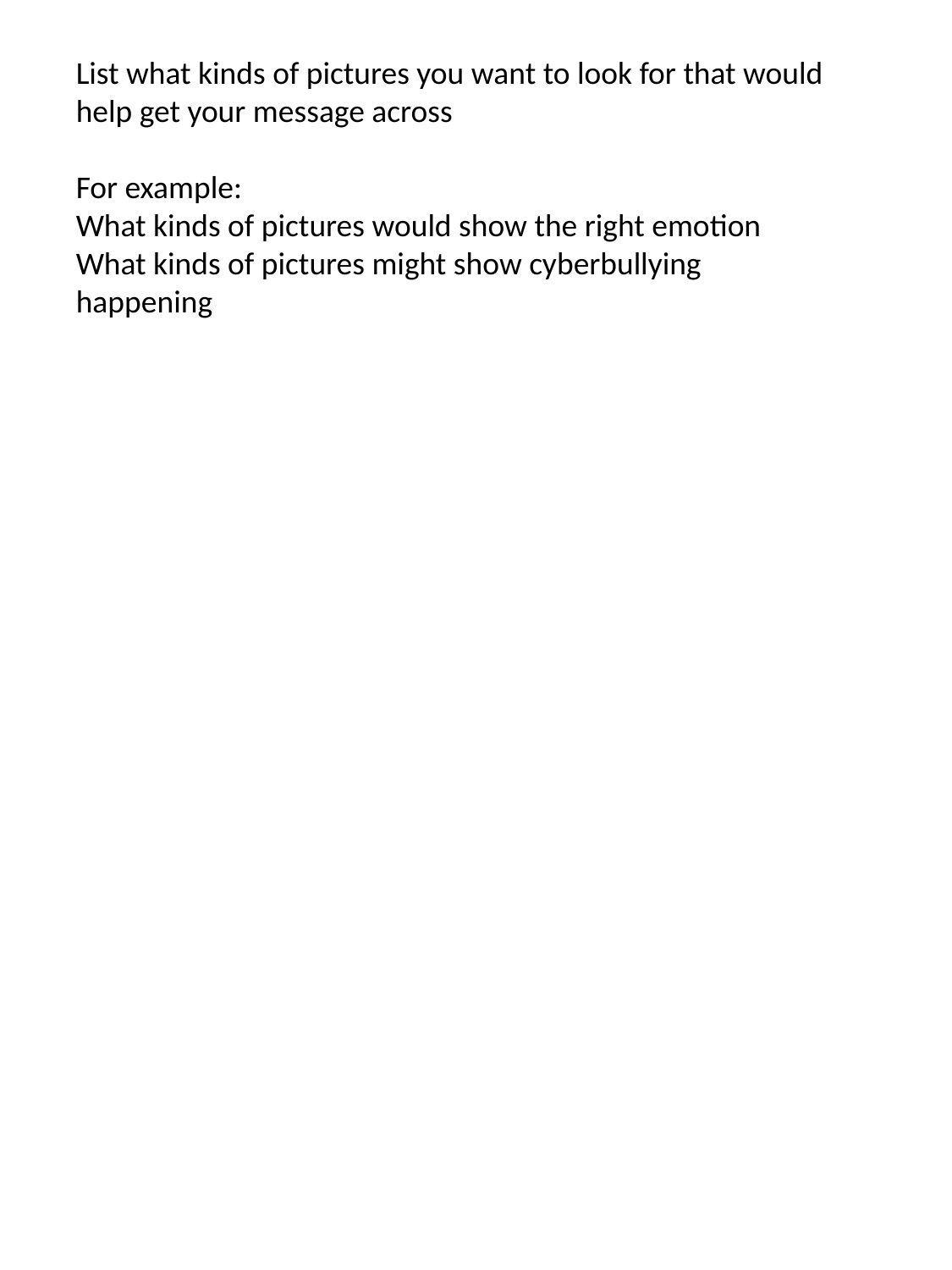

List what kinds of pictures you want to look for that would help get your message across

For example:
What kinds of pictures would show the right emotion
What kinds of pictures might show cyberbullying happening